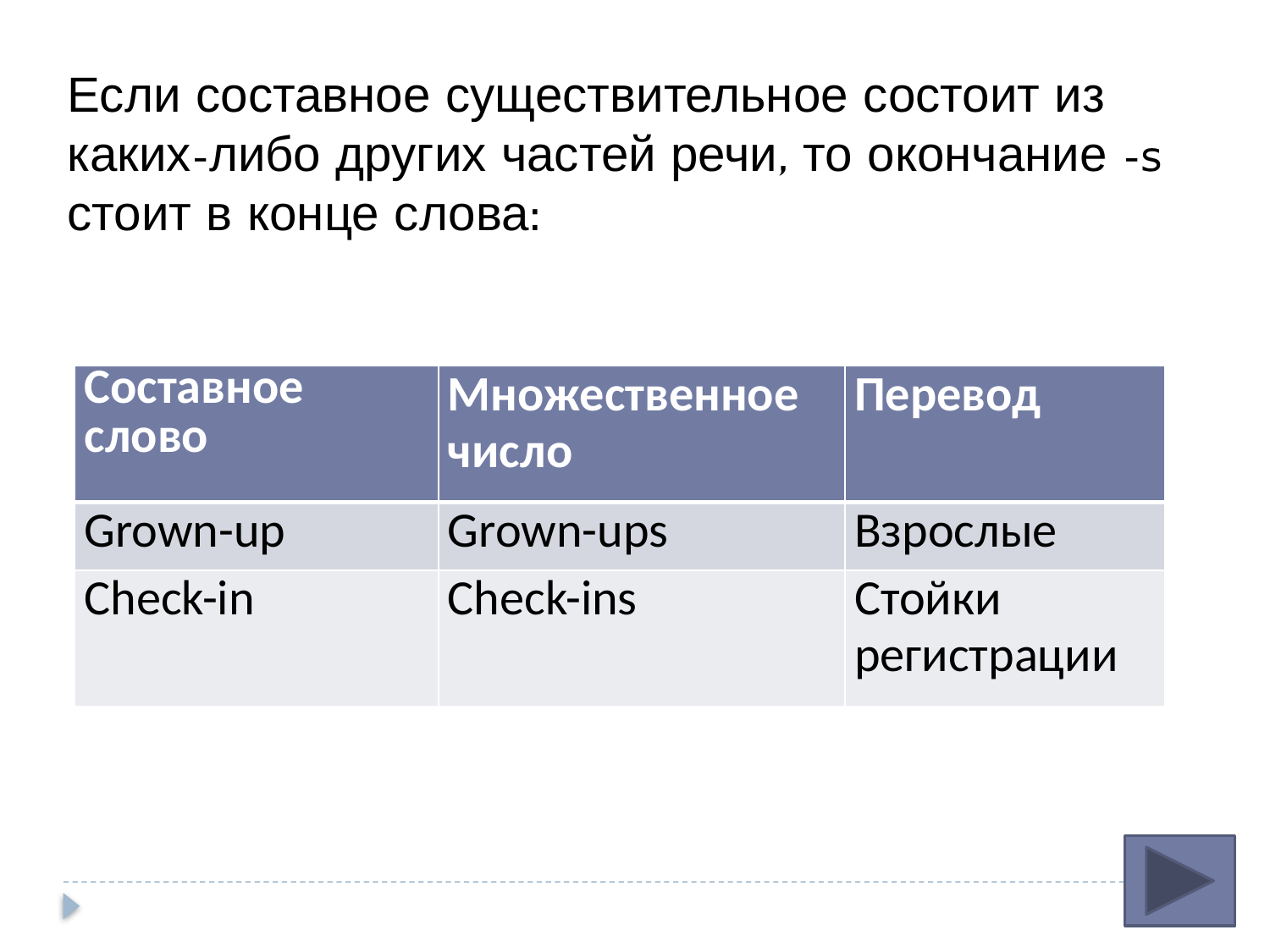

Если составное существительное состоит из каких-либо других частей речи, то окончание -s стоит в конце слова:
| Составное cлово | Множественное число | Перевод |
| --- | --- | --- |
| Grown-up | Grown-ups | Взрослые |
| Check-in | Check-ins | Стойки регистрации |